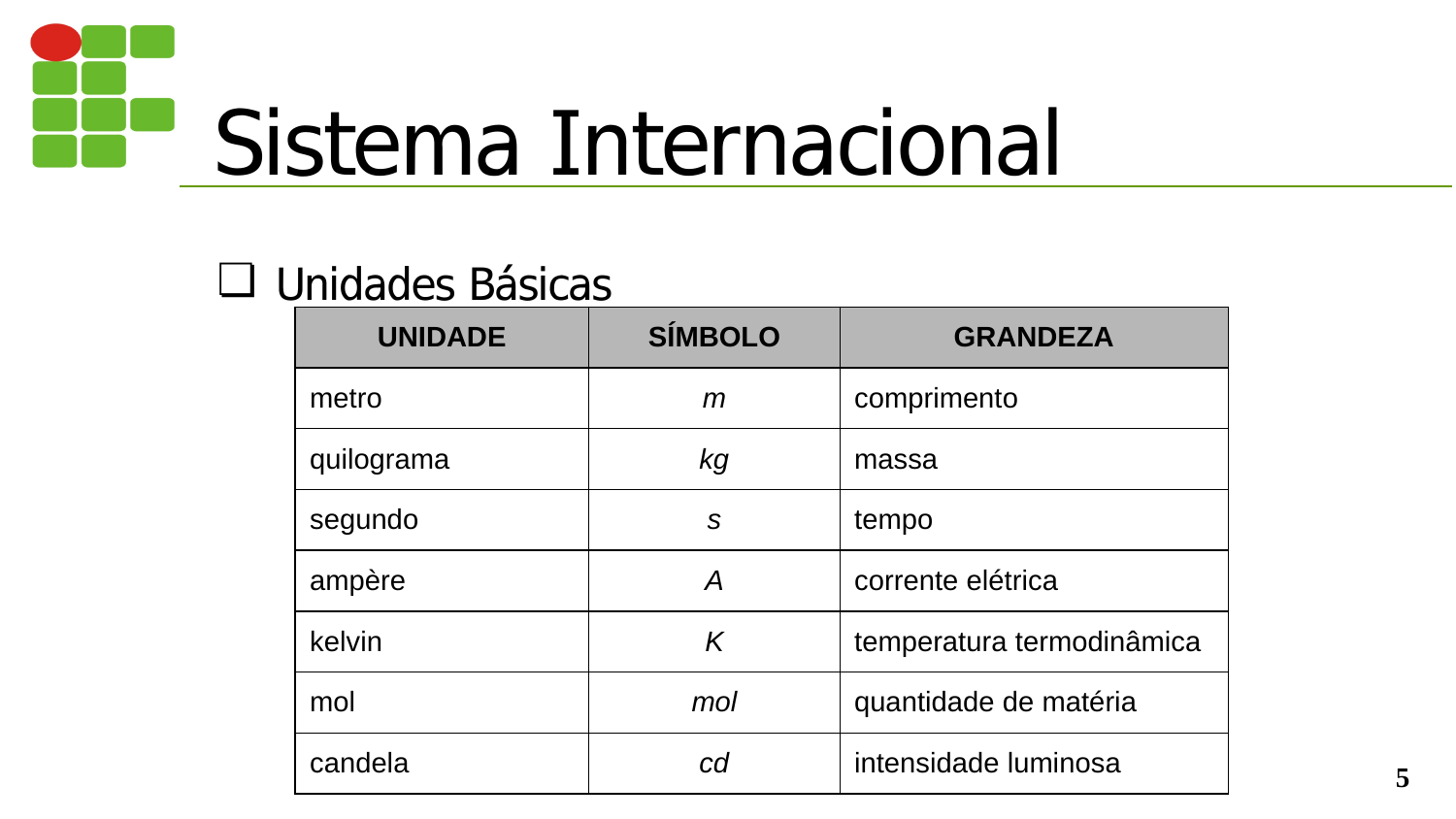

# Sistema Internacional
Unidades Básicas
| UNIDADE | SÍMBOLO | GRANDEZA |
| --- | --- | --- |
| metro | m | comprimento |
| quilograma | kg | massa |
| segundo | s | tempo |
| ampère | A | corrente elétrica |
| kelvin | K | temperatura termodinâmica |
| mol | mol | quantidade de matéria |
| candela | cd | intensidade luminosa |
5